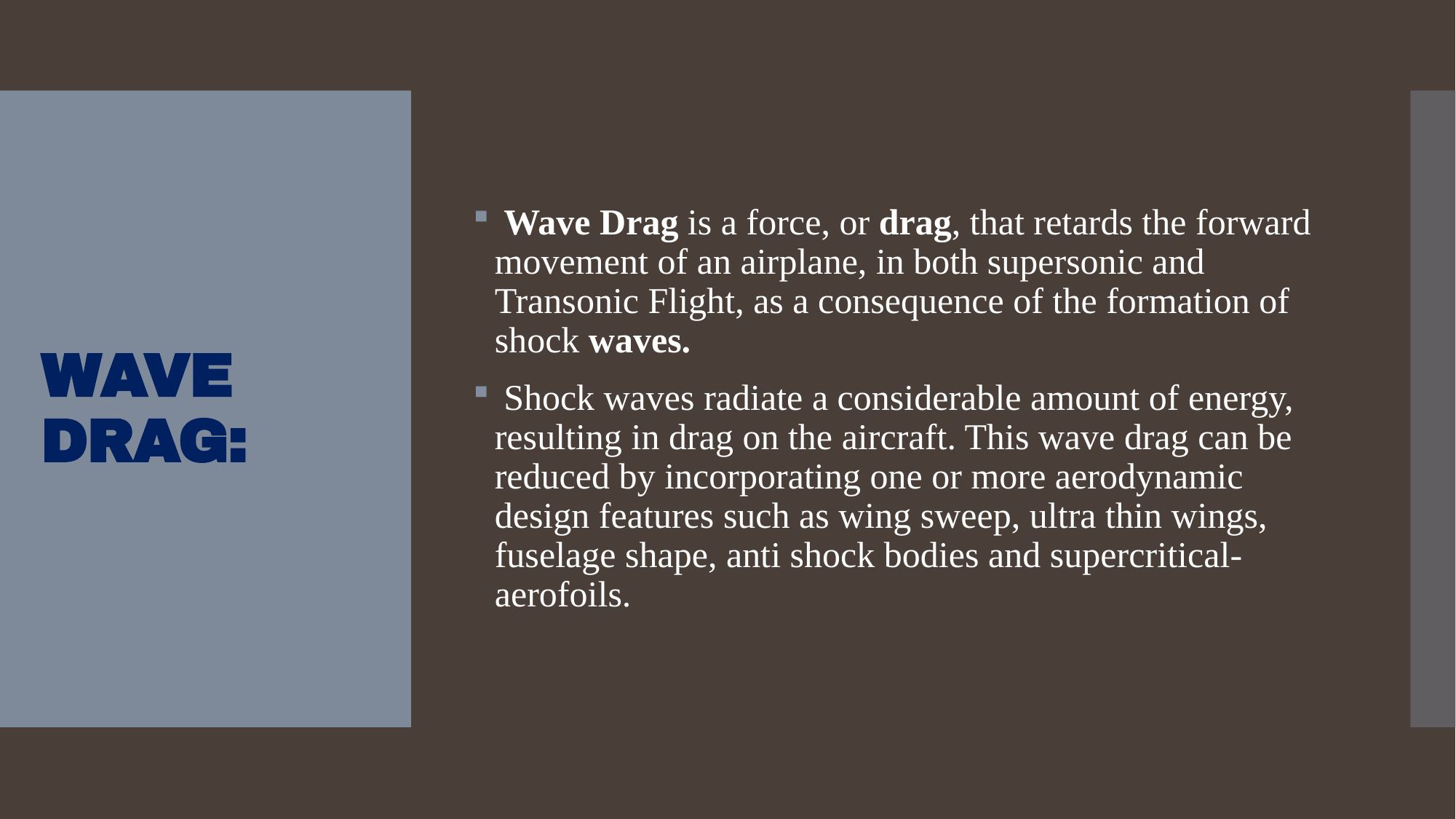

Wave Drag is a force, or drag, that retards the forward movement of an airplane, in both supersonic and Transonic Flight, as a consequence of the formation of shock waves.
 Shock waves radiate a considerable amount of energy, resulting in drag on the aircraft. This wave drag can be reduced by incorporating one or more aerodynamic design features such as wing sweep, ultra thin wings, fuselage shape, anti shock bodies and supercritical- aerofoils.
# WAVE DRAG: